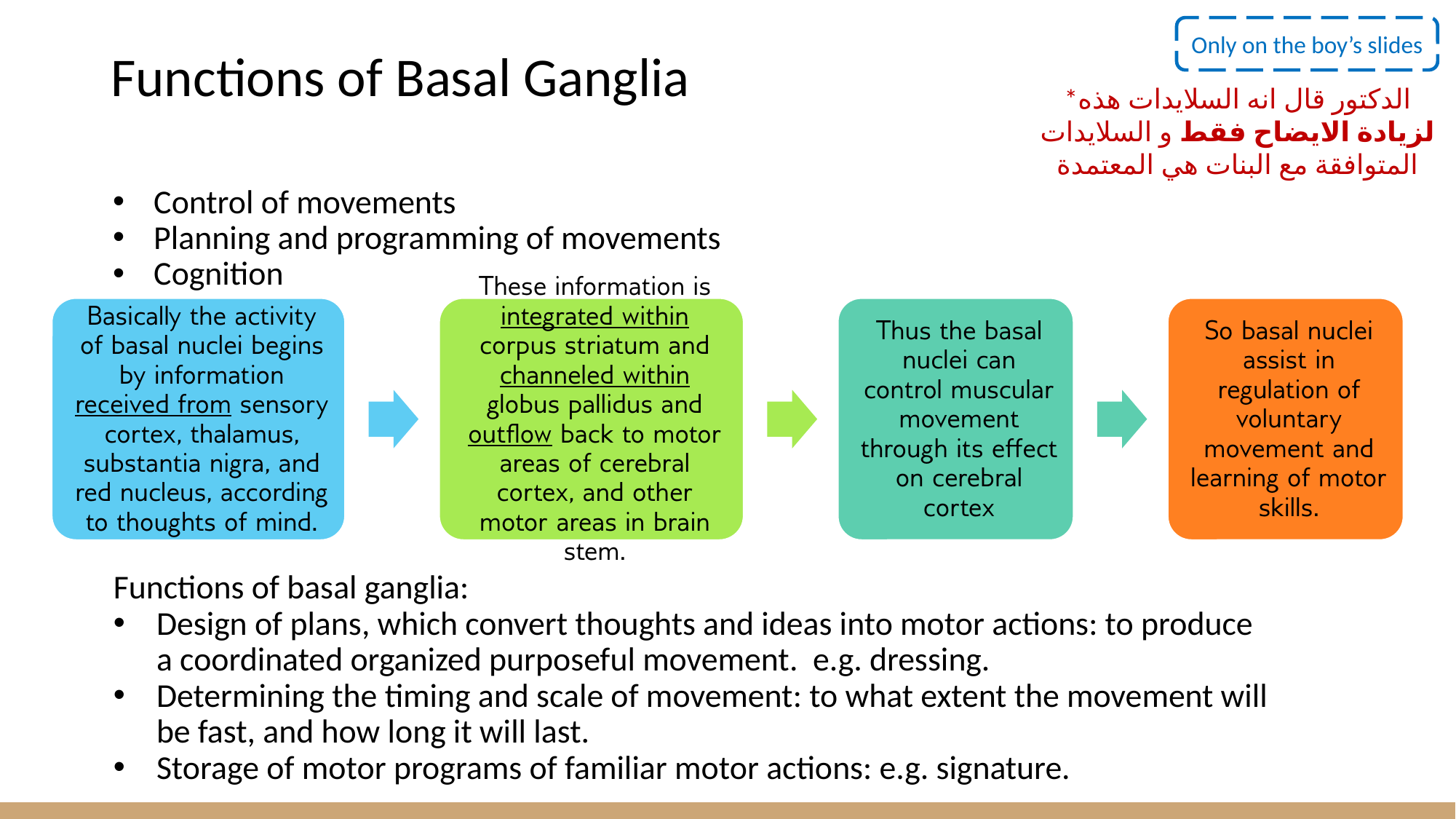

Only on the boy’s slides
Functions of Basal Ganglia
*الدكتور قال انه السلايدات هذه لزيادة الايضاح فقط و السلايدات المتوافقة مع البنات هي المعتمدة
Control of movements
Planning and programming of movements
Cognition
Basically the activity of basal nuclei begins by information received from sensory cortex, thalamus, substantia nigra, and red nucleus, according to thoughts of mind.

These information is integrated within corpus striatum and channeled within globus pallidus and outflow back to motor areas of cerebral cortex, and other motor areas in brain stem.

Thus the basal nuclei can control muscular movement through its effect on cerebral cortex

So basal nuclei assist in regulation of voluntary movement and learning of motor skills.
Functions of basal ganglia:
Design of plans, which convert thoughts and ideas into motor actions: to produce a coordinated organized purposeful movement.  e.g. dressing.
Determining the timing and scale of movement: to what extent the movement will be fast, and how long it will last.
Storage of motor programs of familiar motor actions: e.g. signature.